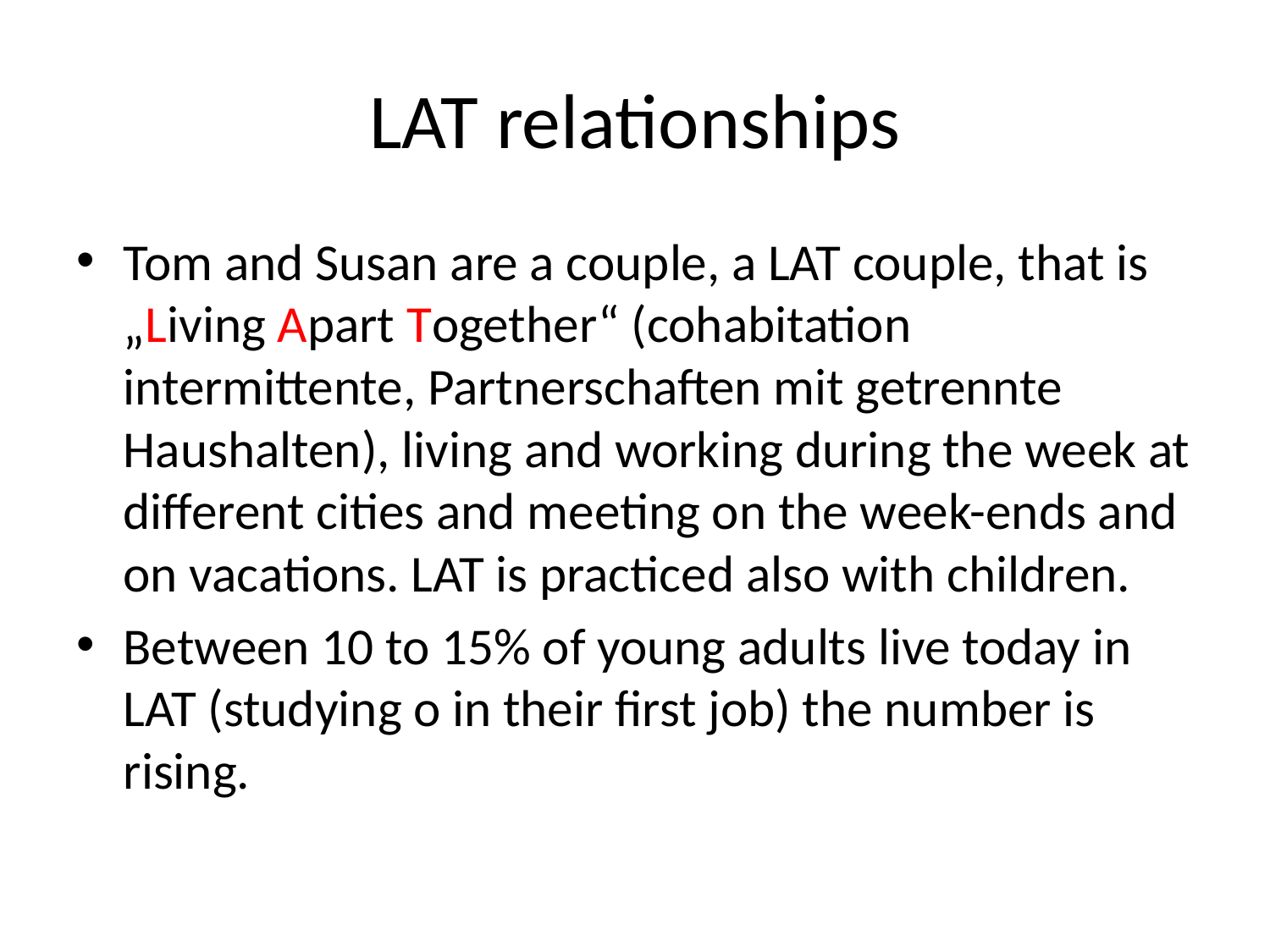

# LAT relationships
Tom and Susan are a couple, a LAT couple, that is „Living Apart Together“ (cohabitation intermittente, Partnerschaften mit getrennte Haushalten), living and working during the week at different cities and meeting on the week-ends and on vacations. LAT is practiced also with children.
Between 10 to 15% of young adults live today in LAT (studying o in their first job) the number is rising.